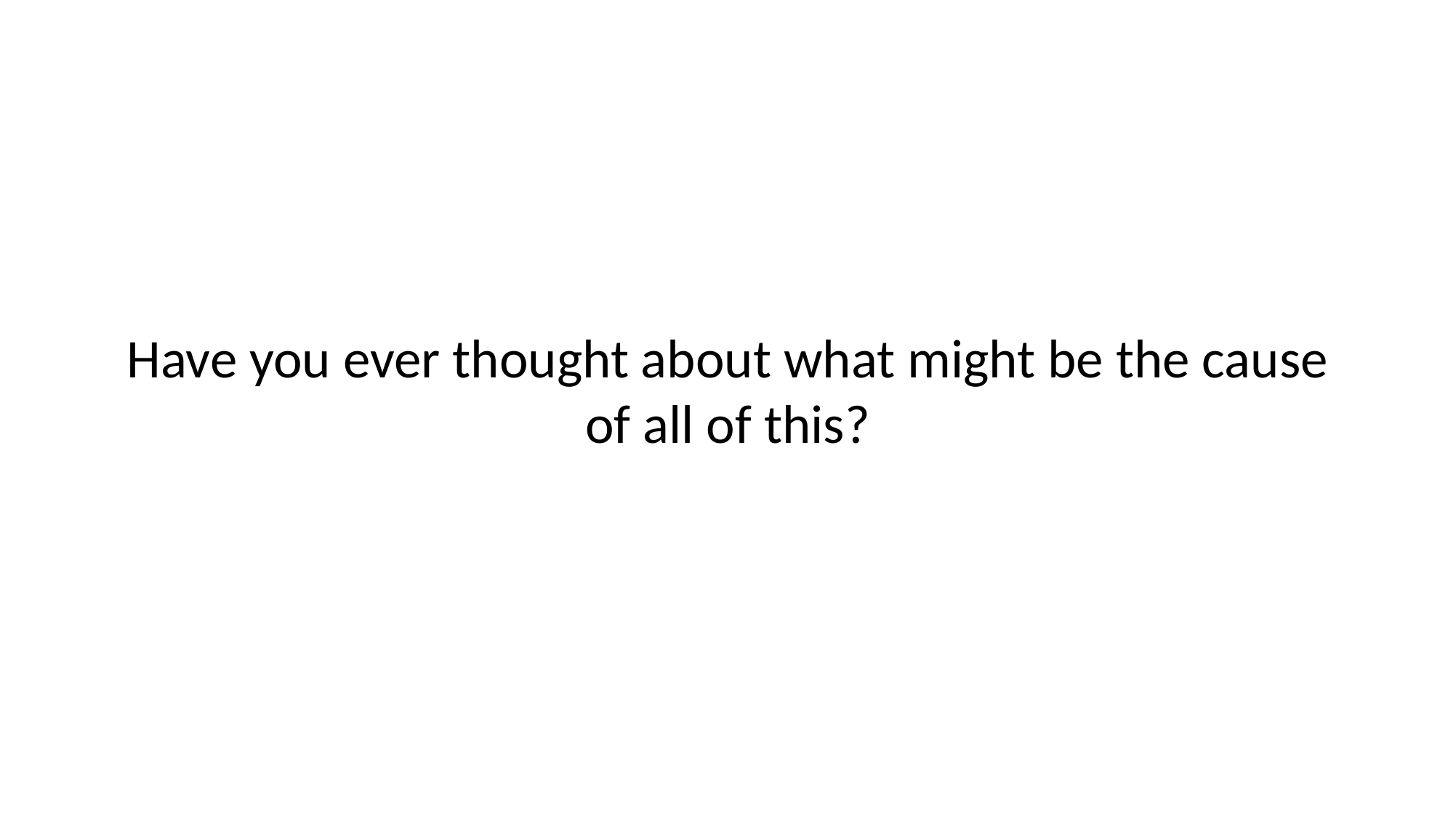

# Have you ever thought about what might be the cause of all of this?